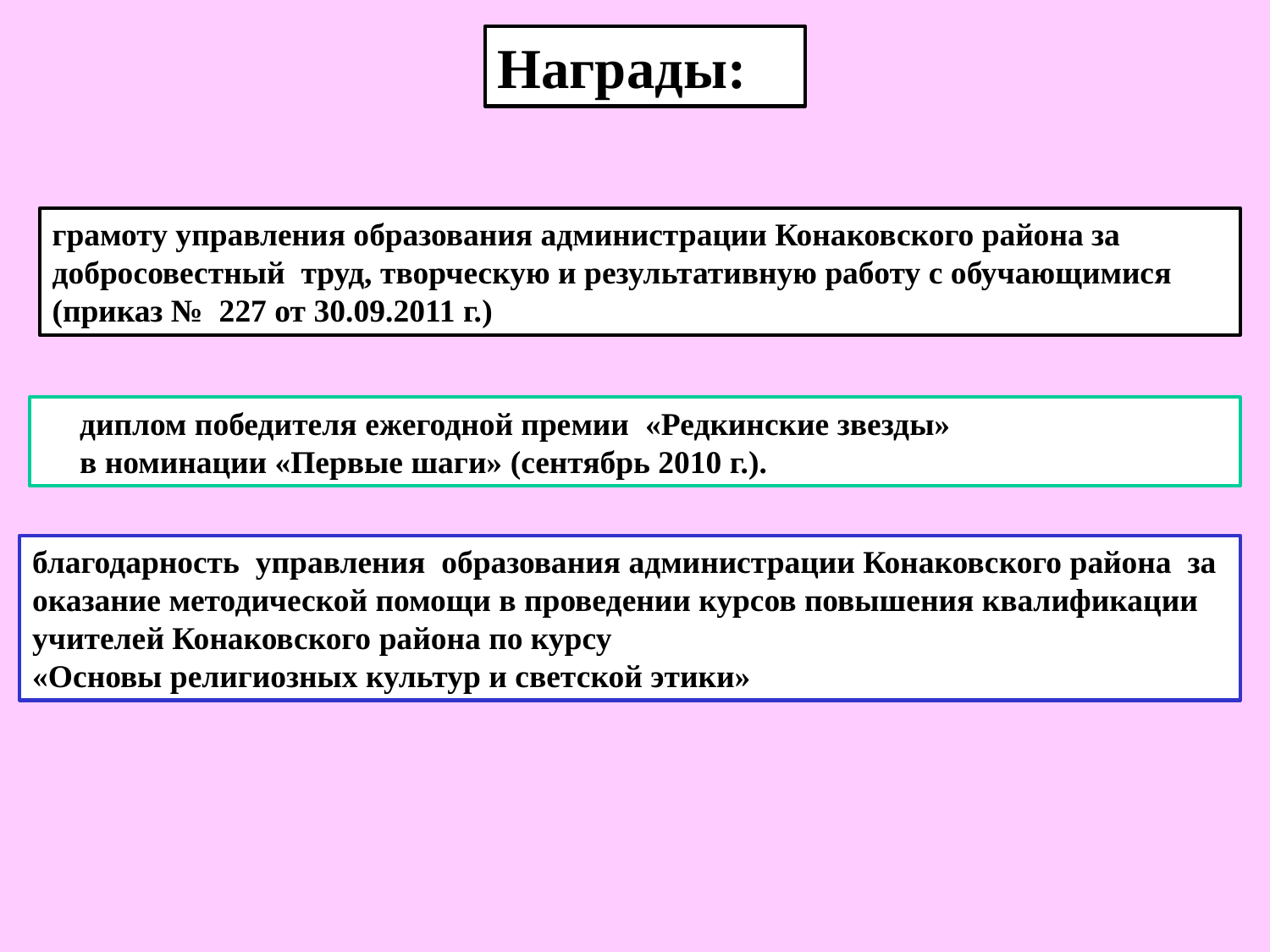

Награды:
грамоту управления образования администрации Конаковского района за добросовестный  труд, творческую и результативную работу с обучающимися
(приказ №  227 от 30.09.2011 г.)
диплом победителя ежегодной премии  «Редкинские звезды»
в номинации «Первые шаги» (сентябрь 2010 г.).
благодарность  управления  образования администрации Конаковского района  за оказание методической помощи в проведении курсов повышения квалификации  учителей Конаковского района по курсу
«Основы религиозных культур и светской этики»